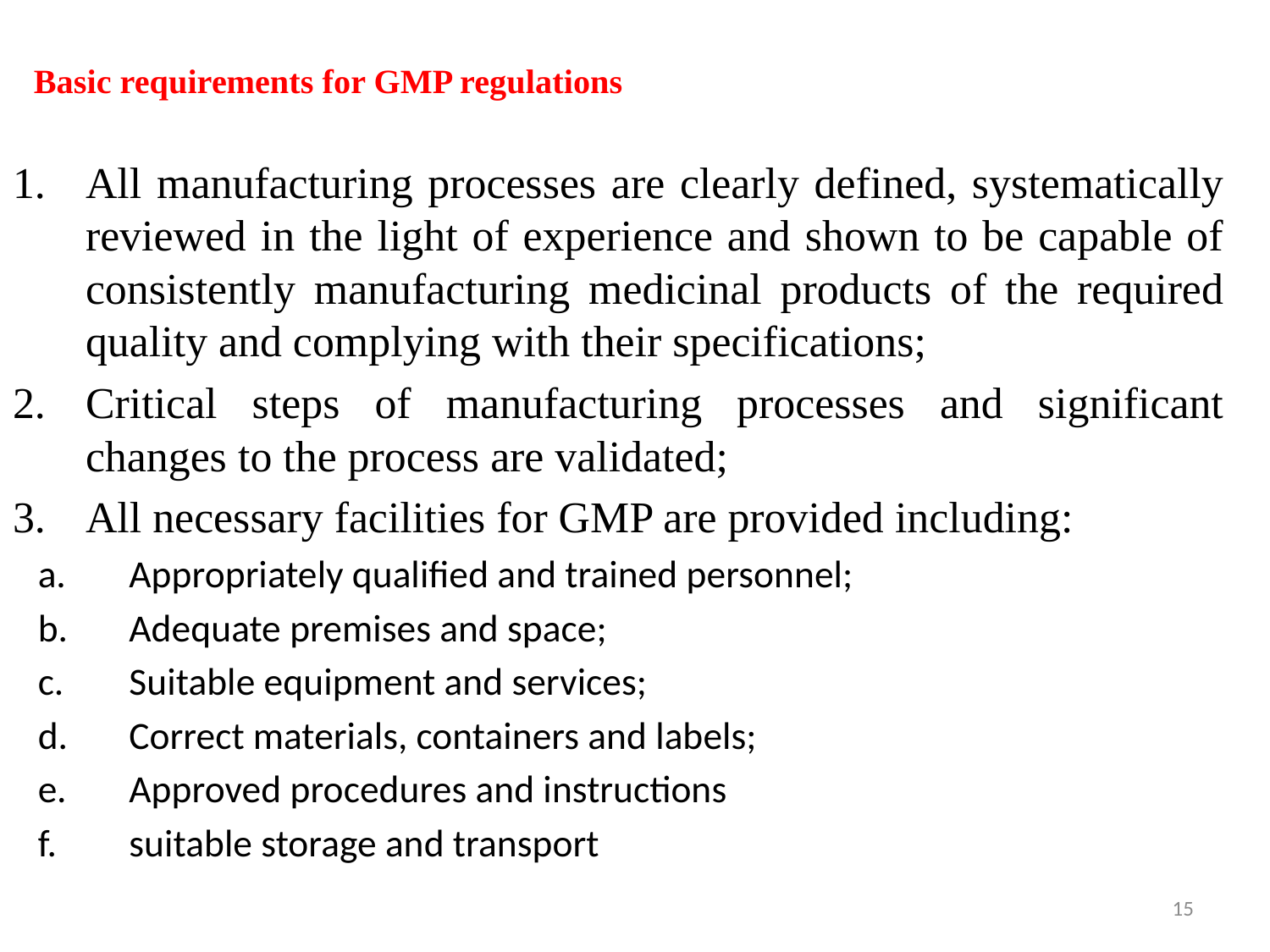

# Basic requirements for GMP regulations
All manufacturing processes are clearly defined, systematically reviewed in the light of experience and shown to be capable of consistently manufacturing medicinal products of the required quality and complying with their specifications;
Critical steps of manufacturing processes and significant changes to the process are validated;
All necessary facilities for GMP are provided including:
Appropriately qualified and trained personnel;
Adequate premises and space;
Suitable equipment and services;
Correct materials, containers and labels;
Approved procedures and instructions
suitable storage and transport
15